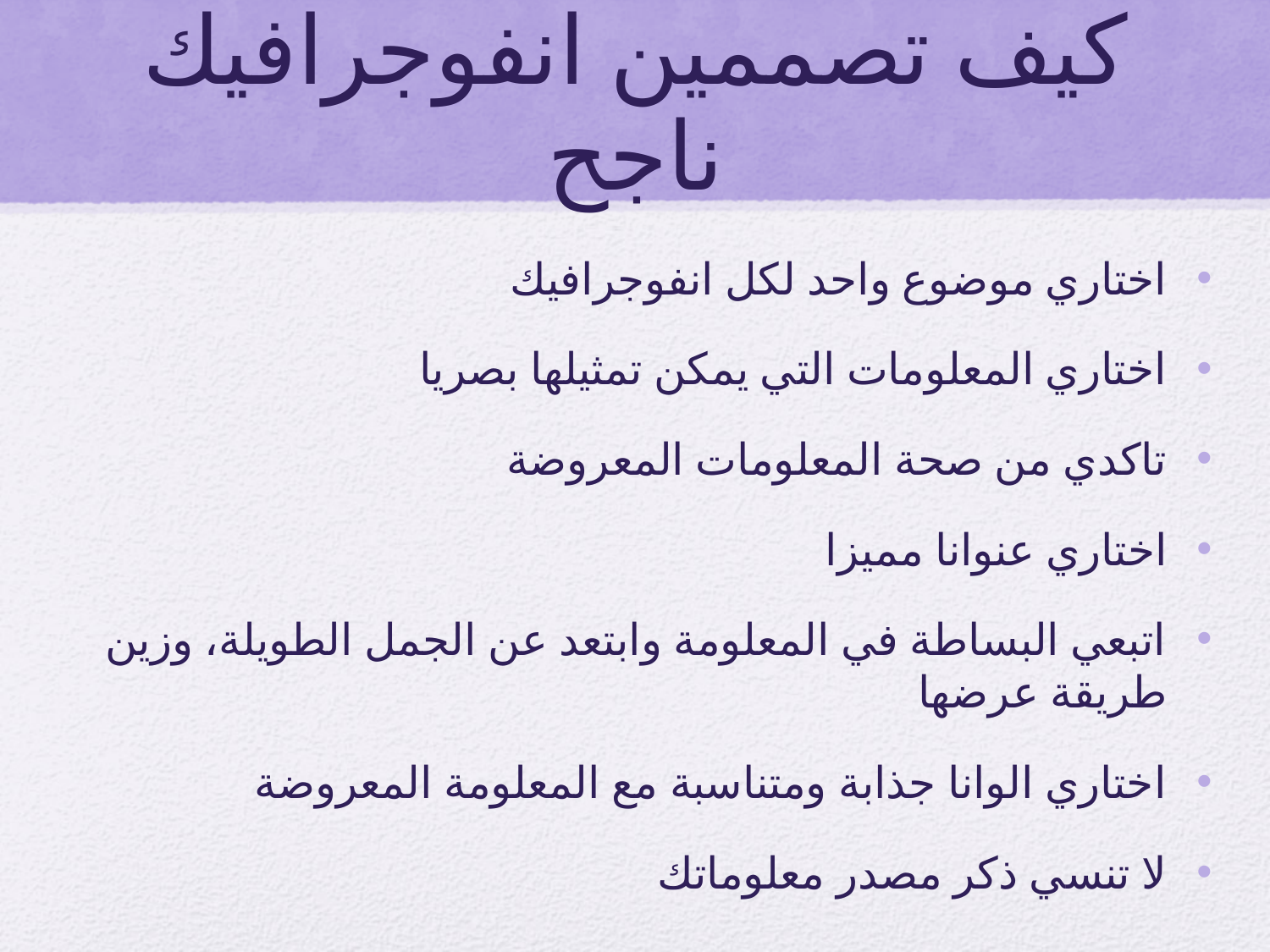

# كيف تصممين انفوجرافيك ناجح
اختاري موضوع واحد لكل انفوجرافيك
اختاري المعلومات التي يمكن تمثيلها بصريا
تاكدي من صحة المعلومات المعروضة
اختاري عنوانا مميزا
اتبعي البساطة في المعلومة وابتعد عن الجمل الطويلة، وزين طريقة عرضها
اختاري الوانا جذابة ومتناسبة مع المعلومة المعروضة
لا تنسي ذكر مصدر معلوماتك